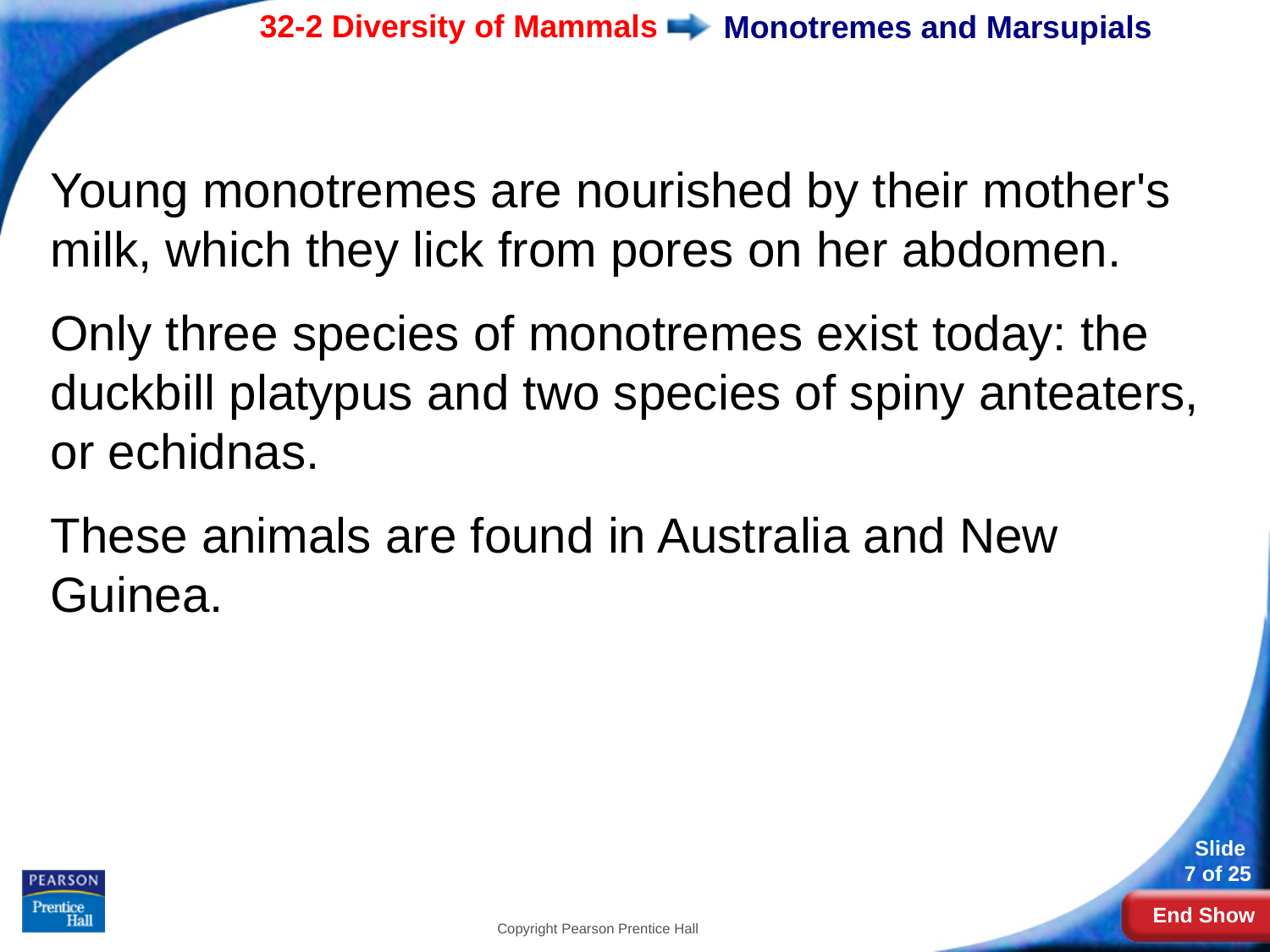

# Monotremes and Marsupials
Young monotremes are nourished by their mother's milk, which they lick from pores on her abdomen.
Only three species of monotremes exist today: the duckbill platypus and two species of spiny anteaters, or echidnas.
These animals are found in Australia and New Guinea.
Copyright Pearson Prentice Hall